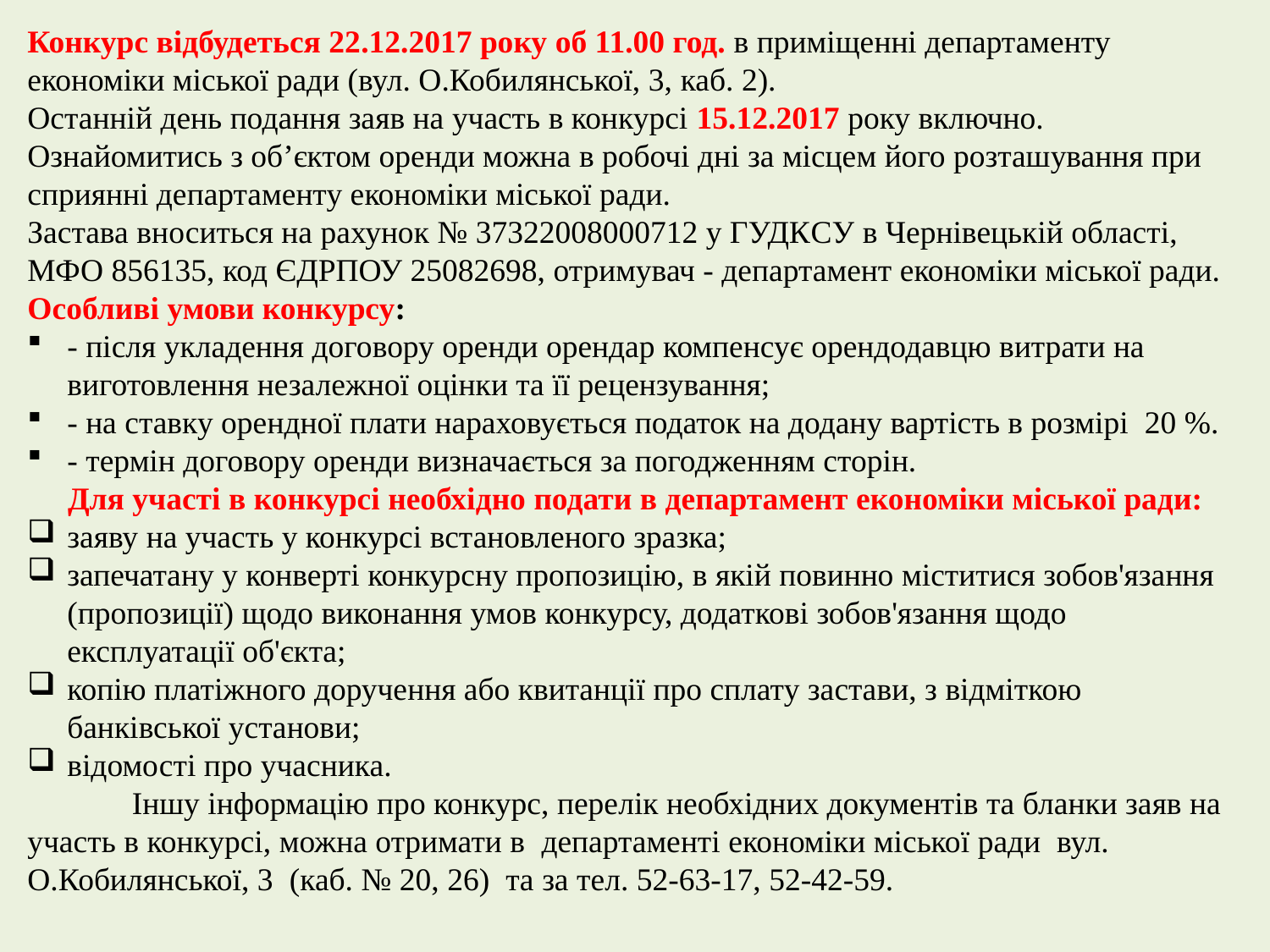

Конкурс відбудеться 22.12.2017 року об 11.00 год. в приміщенні департаменту економіки міської ради (вул. О.Кобилянської, 3, каб. 2).
Останній день подання заяв на участь в конкурсі 15.12.2017 року включно.
Ознайомитись з об’єктом оренди можна в робочі дні за місцем його розташування при сприянні департаменту економіки міської ради.
Застава вноситься на рахунок № 37322008000712 у ГУДКCУ в Чернівецькій області, МФО 856135, код ЄДРПОУ 25082698, отримувач - департамент економіки міської ради.
Особливі умови конкурсу:
- після укладення договору оренди орендар компенсує орендодавцю витрати на виготовлення незалежної оцінки та її рецензування;
- на ставку орендної плати нараховується податок на додану вартість в розмірі  20 %.
- термін договору оренди визначається за погодженням сторін.
     Для участі в конкурсі необхідно подати в департамент економіки міської ради:
заяву на участь у конкурсі встановленого зразка;
запечатану у конверті конкурсну пропозицію, в якій повинно міститися зобов'язання (пропозиції) щодо виконання умов конкурсу, додаткові зобов'язання щодо експлуатації об'єкта;
копію платіжного доручення або квитанції про сплату застави, з відміткою банківської установи;
відомості про учасника.
             Іншу інформацію про конкурс, перелік необхідних документів та бланки заяв на участь в конкурсі, можна отримати в  департаменті економіки міської ради  вул. О.Кобилянської, 3  (каб. № 20, 26)  та за тел. 52-63-17, 52-42-59.